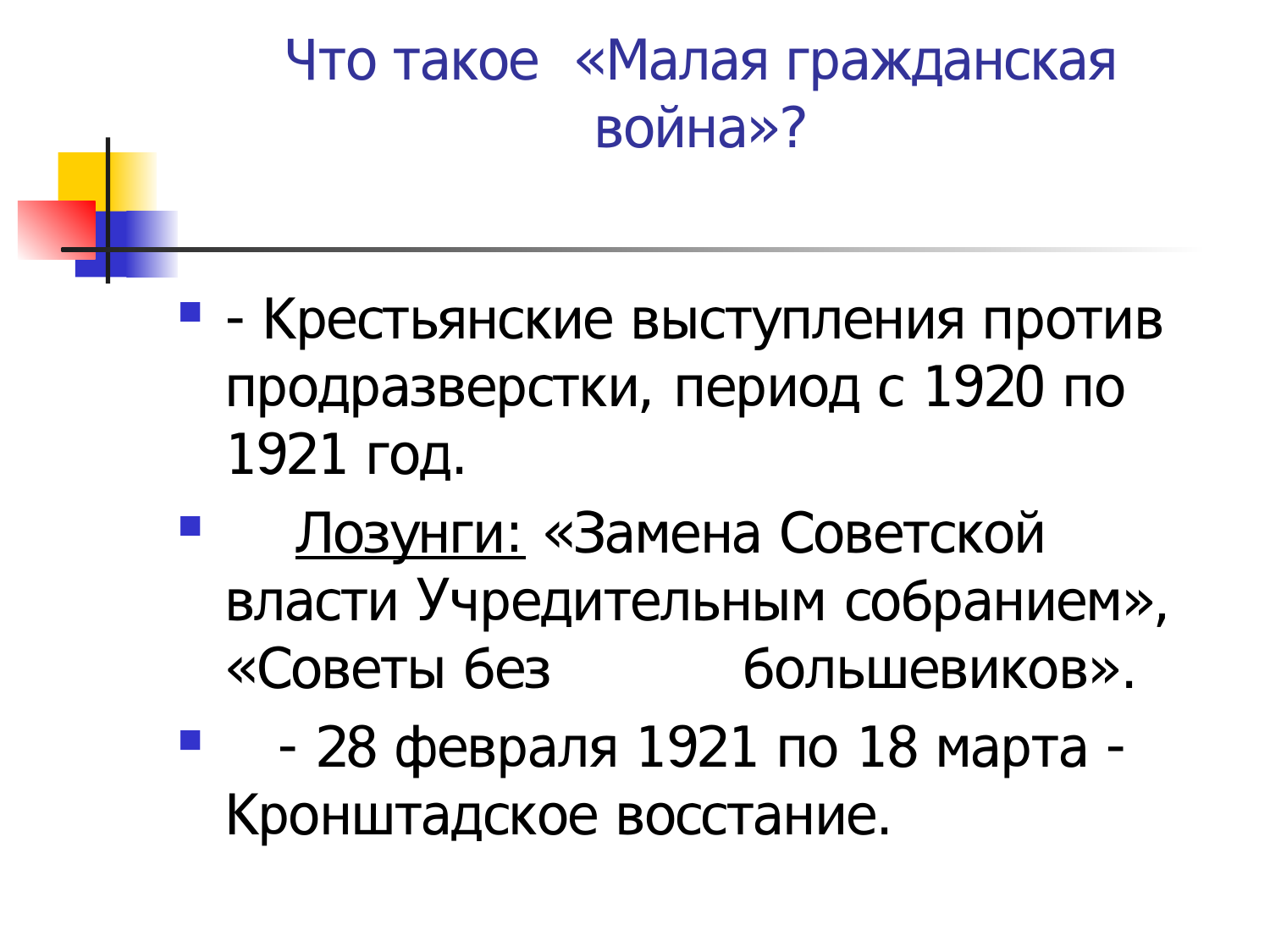

# Что такое  «Малая гражданская война»?
- Крестьянские выступления против продразверстки, период с 1920 по 1921 год.
    Лозунги: «Замена Советской власти Учредительным собранием»,  «Советы без           большевиков».
   - 28 февраля 1921 по 18 марта - Кронштадское восстание.